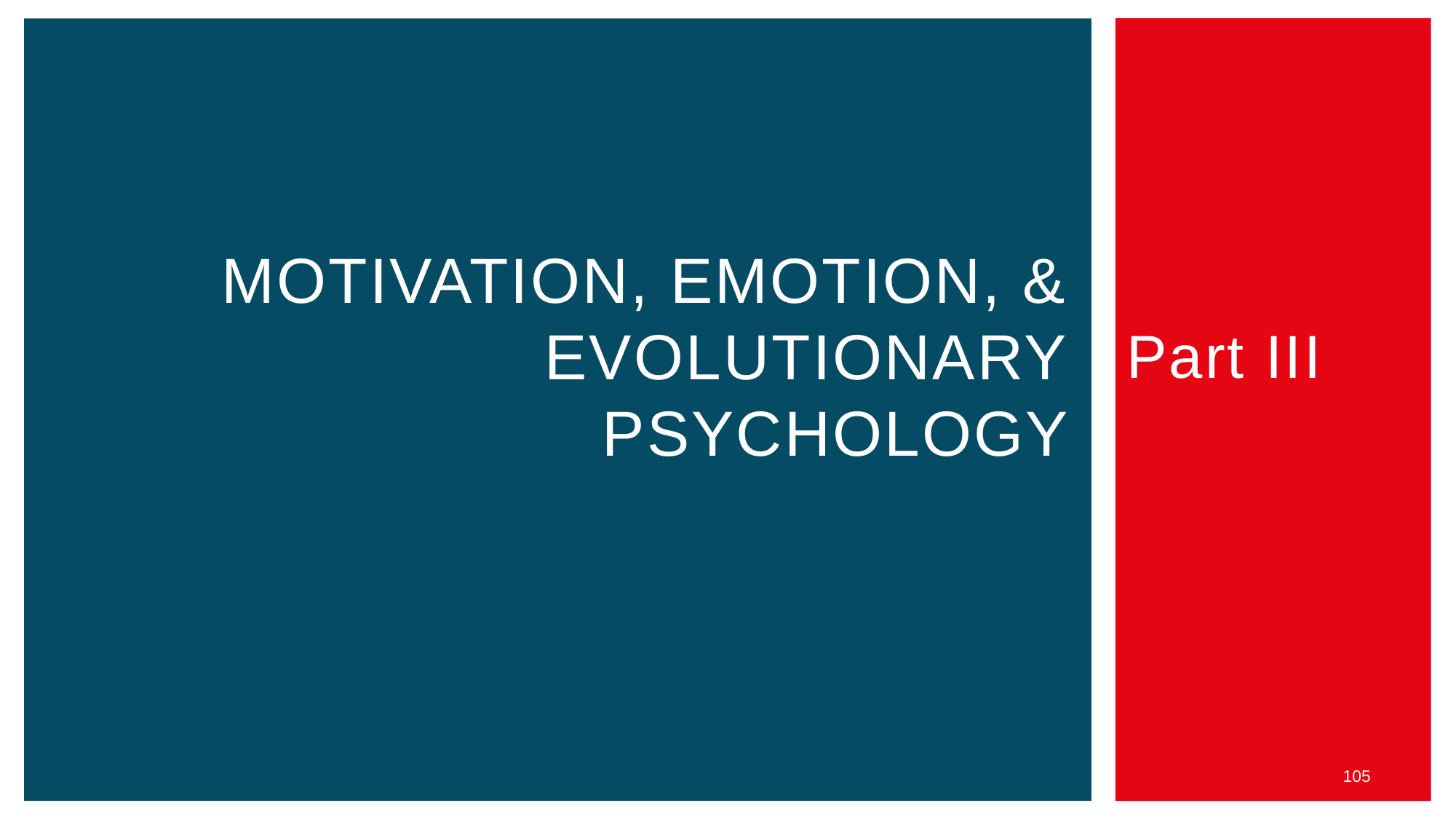

# Motivation, Emotion, & Evolutionary Psychology
Part III
105